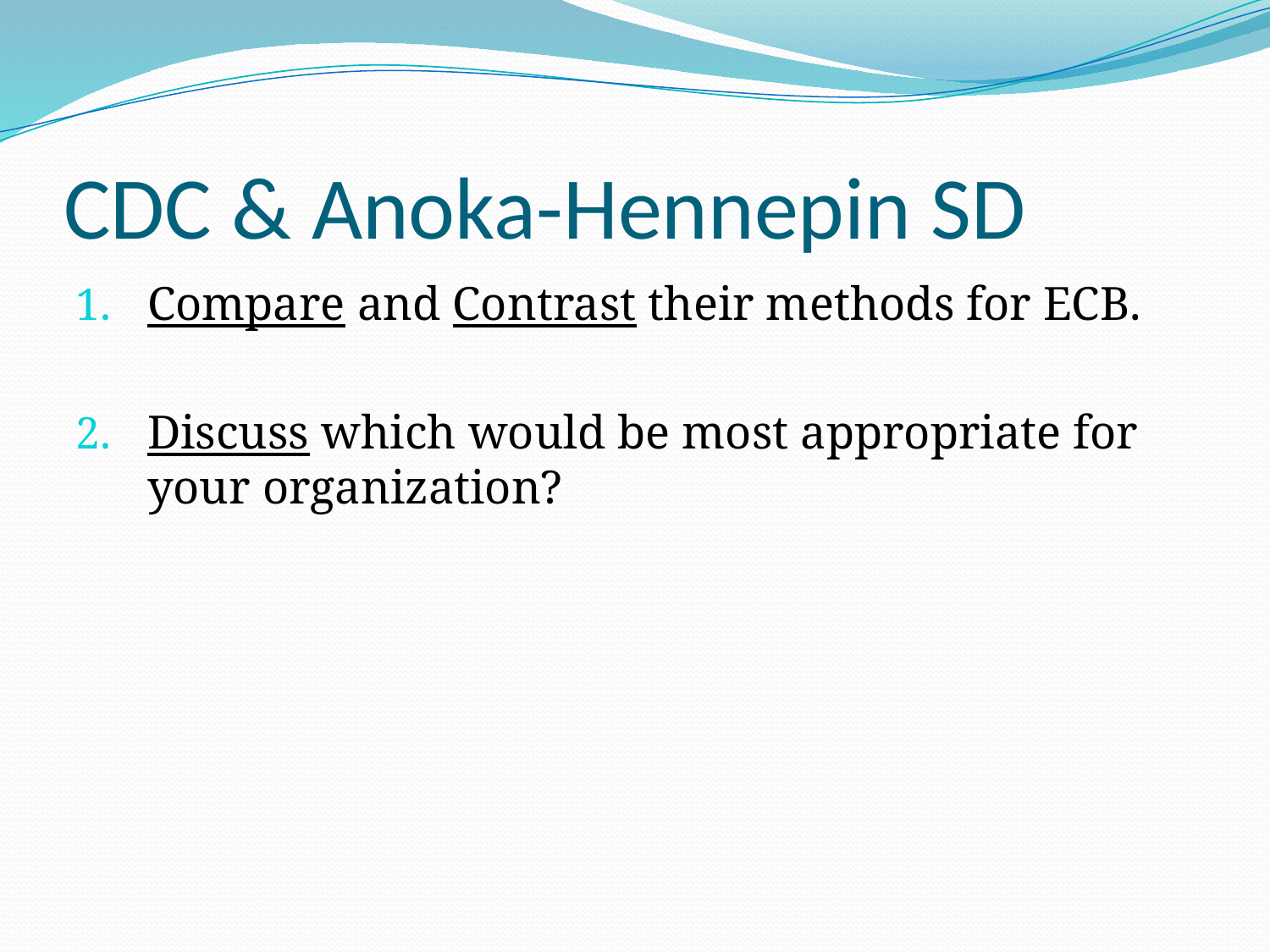

# CDC & Anoka-Hennepin SD
Compare and Contrast their methods for ECB.

Discuss which would be most appropriate for your organization?